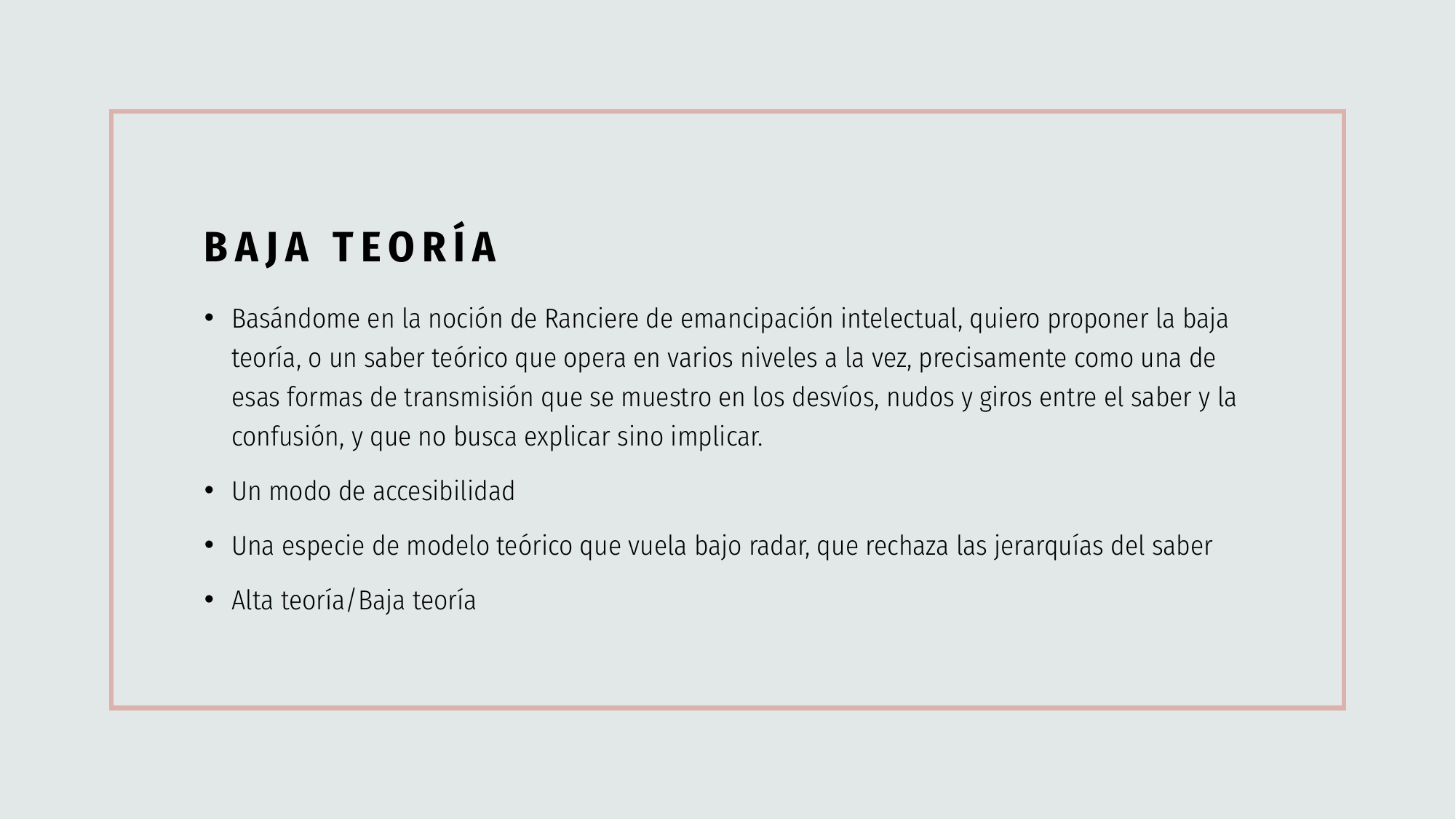

# Baja teoría
Basándome en la noción de Ranciere de emancipación intelectual, quiero proponer la baja teoría, o un saber teórico que opera en varios niveles a la vez, precisamente como una de esas formas de transmisión que se muestro en los desvíos, nudos y giros entre el saber y la confusión, y que no busca explicar sino implicar.
Un modo de accesibilidad
Una especie de modelo teórico que vuela bajo radar, que rechaza las jerarquías del saber
Alta teoría/Baja teoría